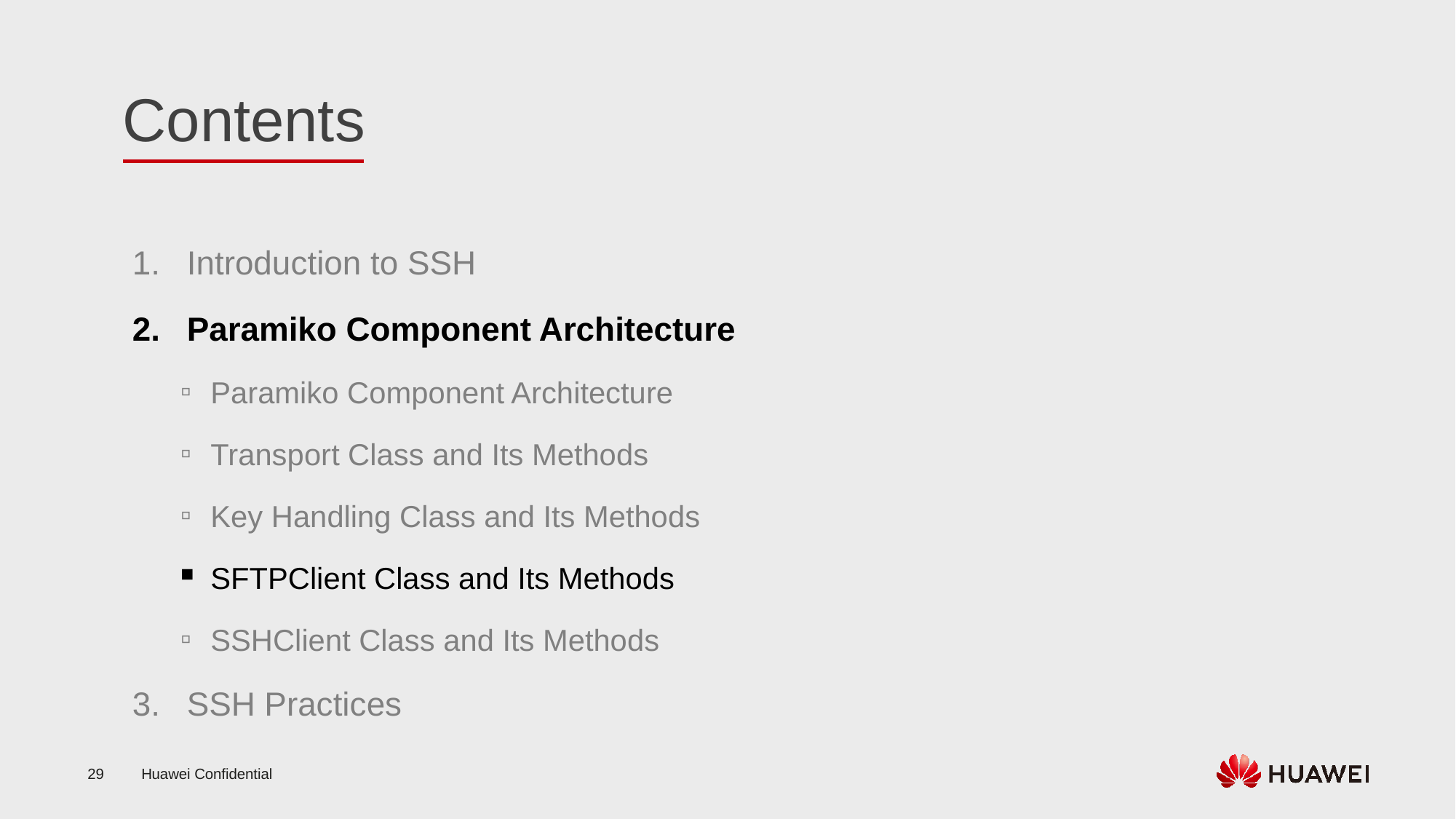

Introduction to SSH
Paramiko Component Architecture
Paramiko Component Architecture
Transport Class and Its Methods
Key Handling Class and Its Methods
SFTPClient Class and Its Methods
SSHClient Class and Its Methods
SSH Practices